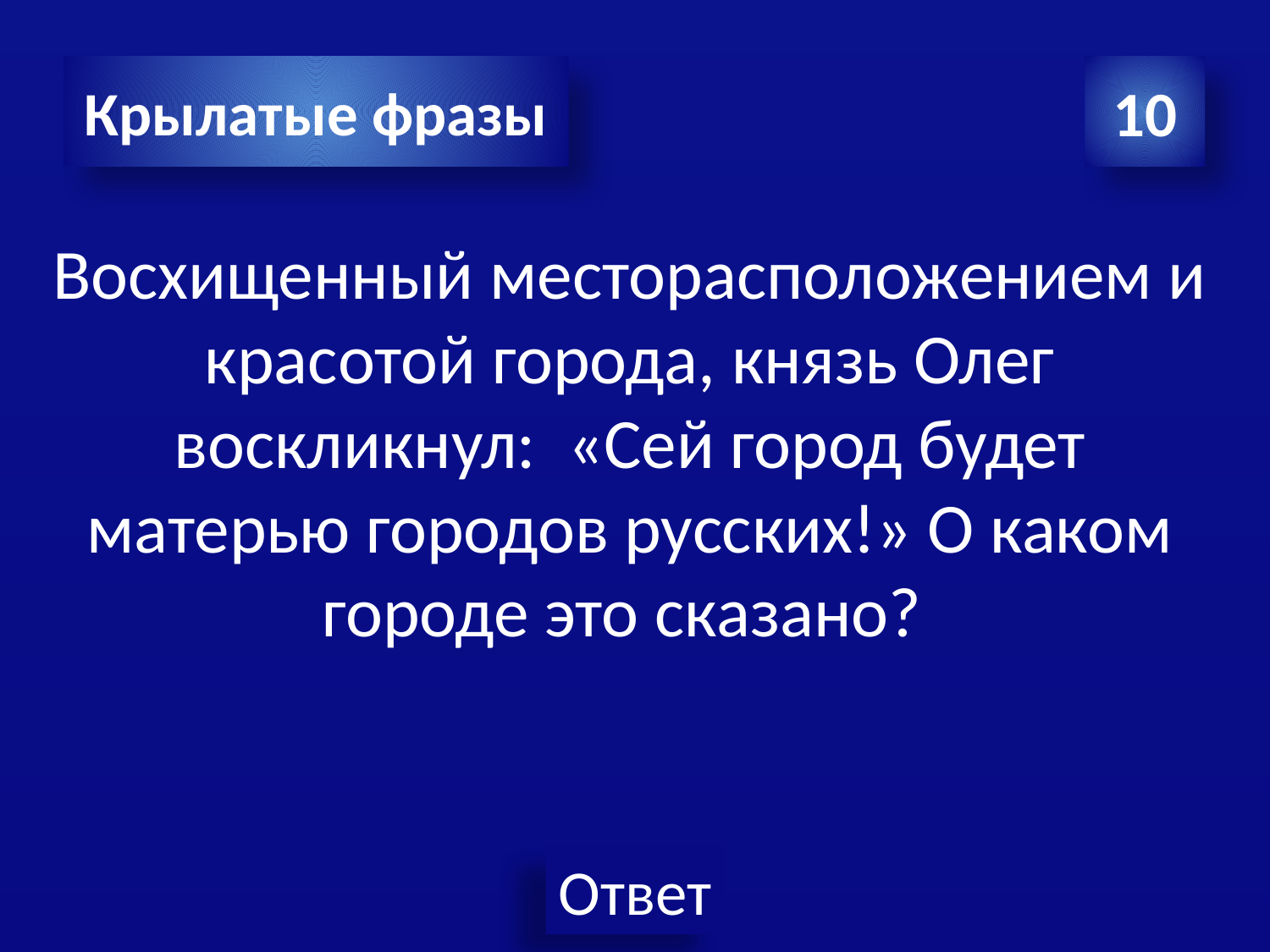

Крылатые фразы
10
Восхищенный месторасположением и красотой города, князь Олег воскликнул:  «Сей город будет матерью городов русских!» О каком городе это сказано?